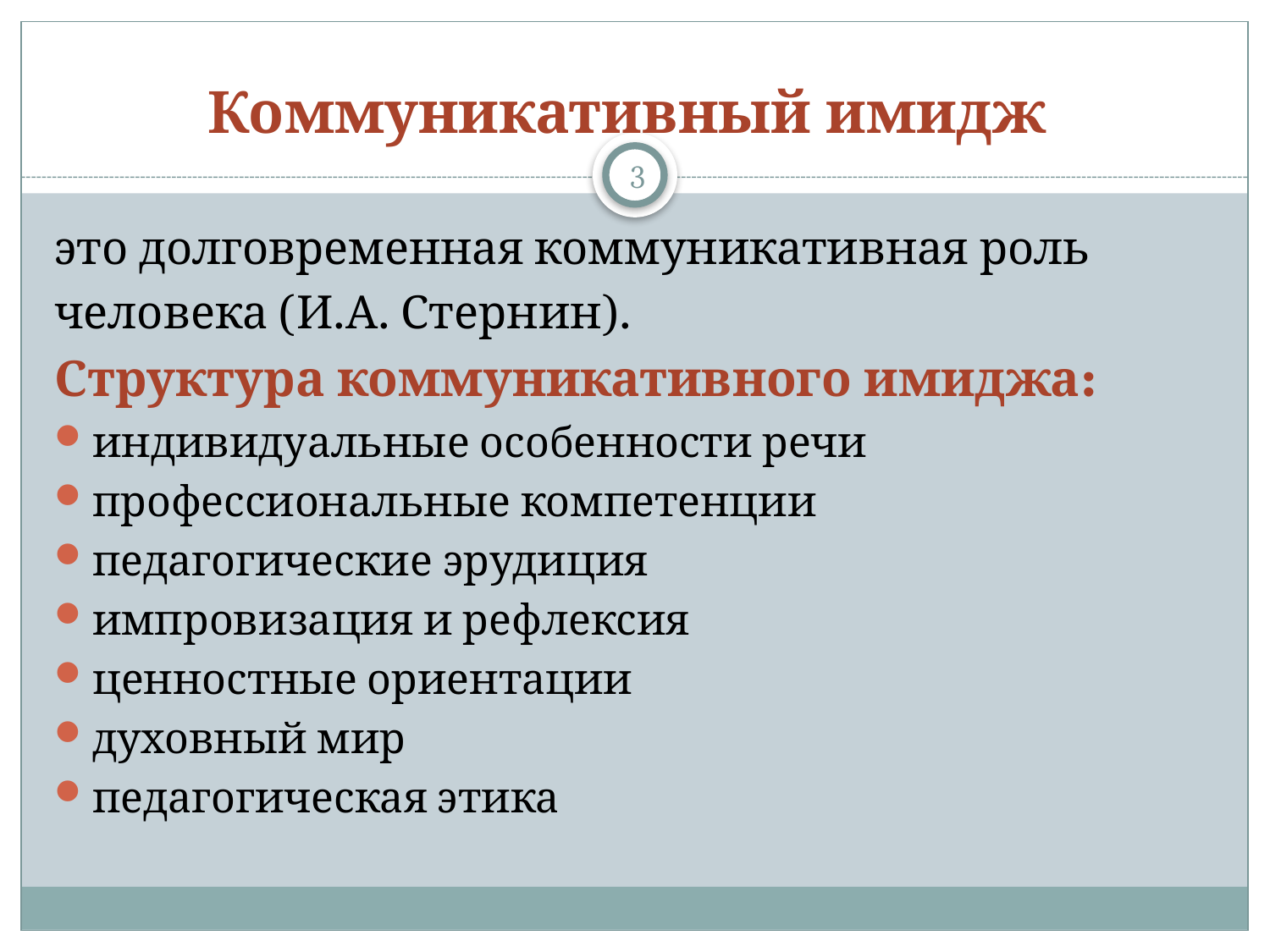

# Коммуникативный имидж
3
это долговременная коммуникативная роль
человека (И.А. Стернин).
Структура коммуникативного имиджа:
индивидуальные особенности речи
профессиональные компетенции
педагогические эрудиция
импровизация и рефлексия
ценностные ориентации
духовный мир
педагогическая этика